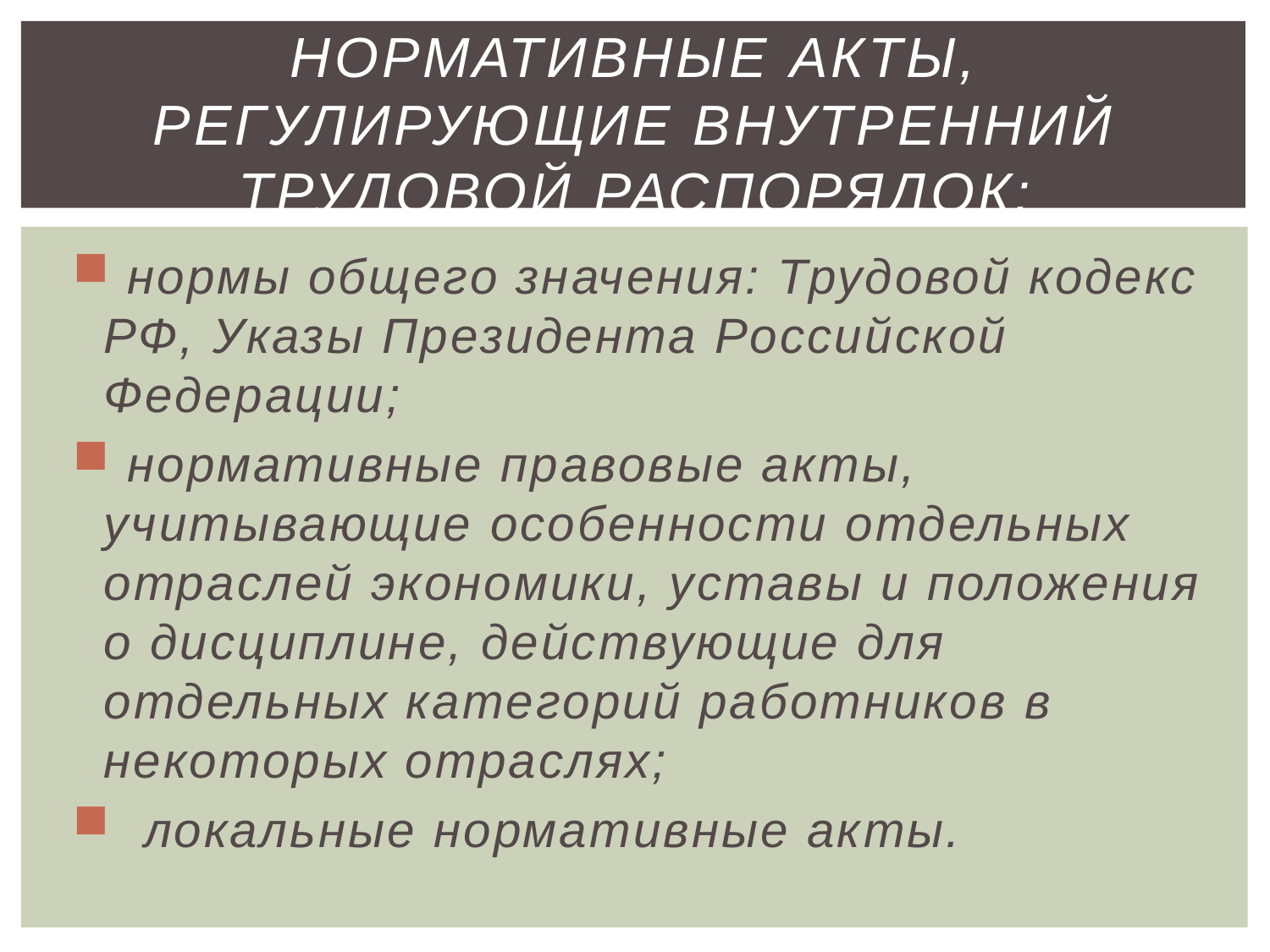

# Нормативные акты, регулирующие внутренний трудовой распорядок:
 нормы общего значения: Трудовой кодекс РФ, Указы Президента Российской Федерации;
 нормативные правовые акты, учитывающие особенности отдельных отраслей экономики, уставы и положения о дисциплине, действующие для отдельных категорий работников в некоторых отраслях;
  локальные нормативные акты.